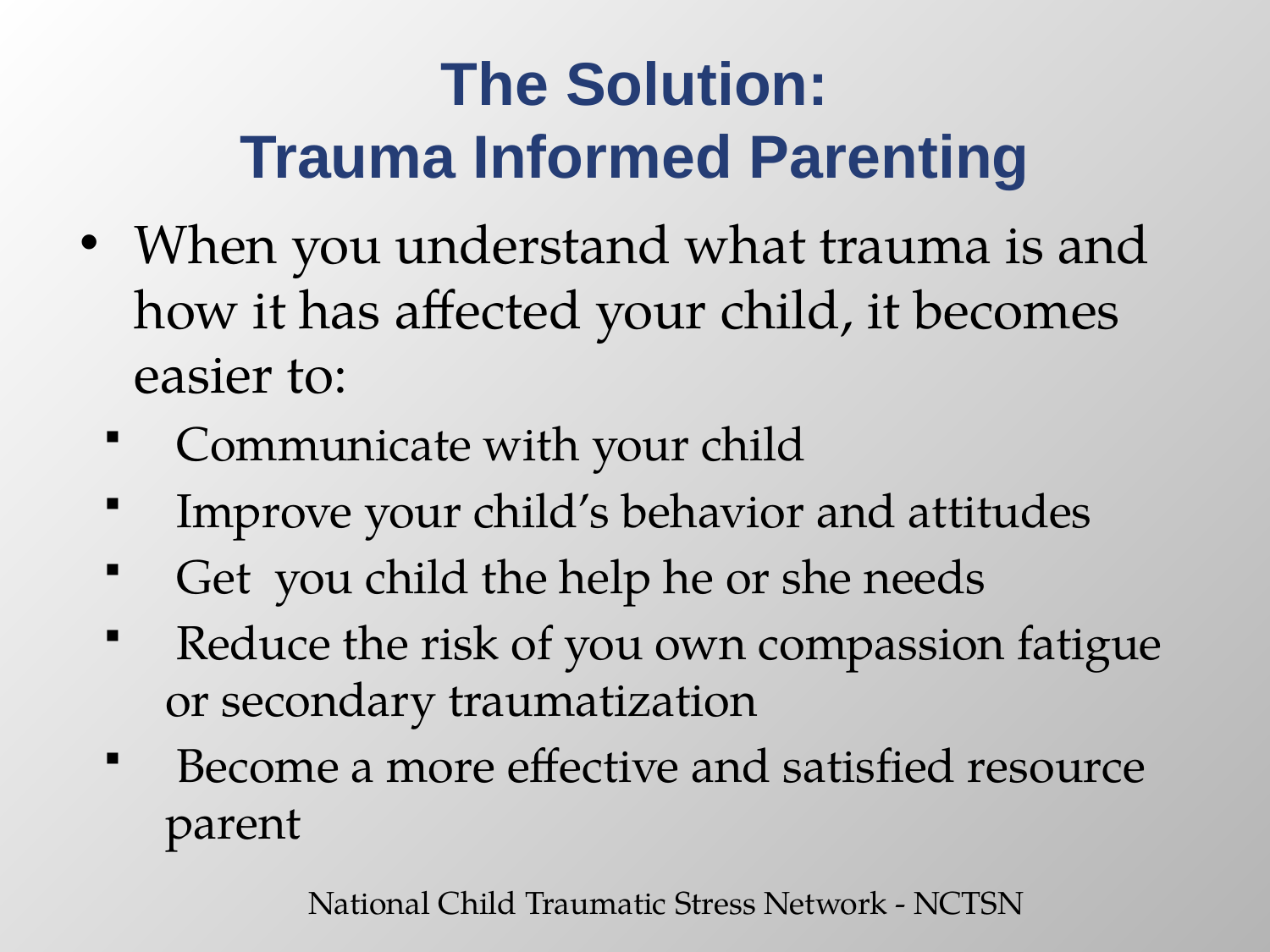

# The Solution: Trauma Informed Parenting
When you understand what trauma is and how it has affected your child, it becomes easier to:
 Communicate with your child
 Improve your child’s behavior and attitudes
 Get  you child the help he or she needs
 Reduce the risk of you own compassion fatigue or secondary traumatization
 Become a more effective and satisfied resource parent
National Child Traumatic Stress Network - NCTSN